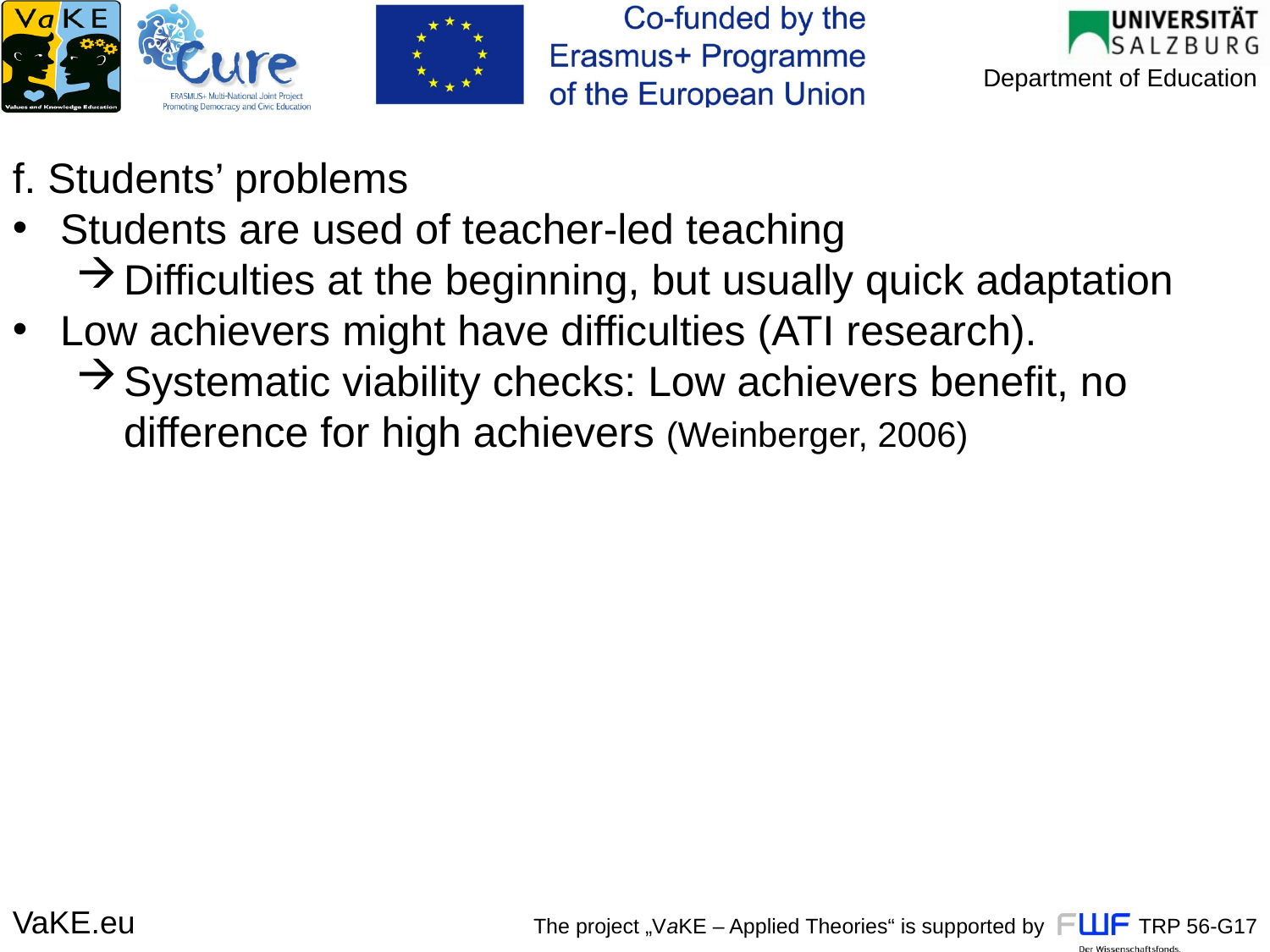

f. Students’ problems
Students are used of teacher-led teaching
Difficulties at the beginning, but usually quick adaptation
Low achievers might have difficulties (ATI research).
Systematic viability checks: Low achievers benefit, no difference for high achievers (Weinberger, 2006)